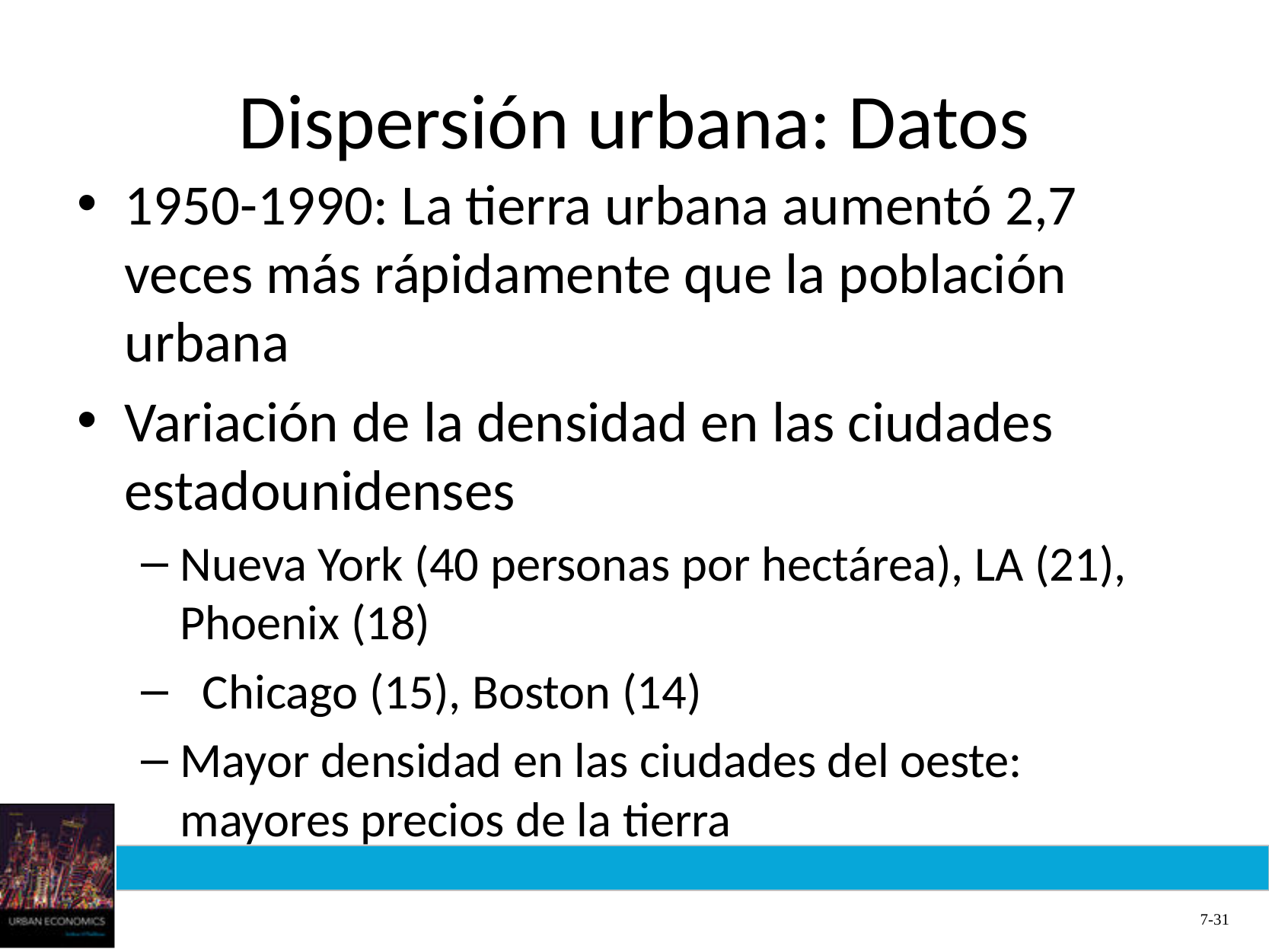

# Dispersión urbana: Datos
1950-1990: La tierra urbana aumentó 2,7 veces más rápidamente que la población urbana
Variación de la densidad en las ciudades estadounidenses
Nueva York (40 personas por hectárea), LA (21), Phoenix (18)
  Chicago (15), Boston (14)
Mayor densidad en las ciudades del oeste: mayores precios de la tierra
7-31